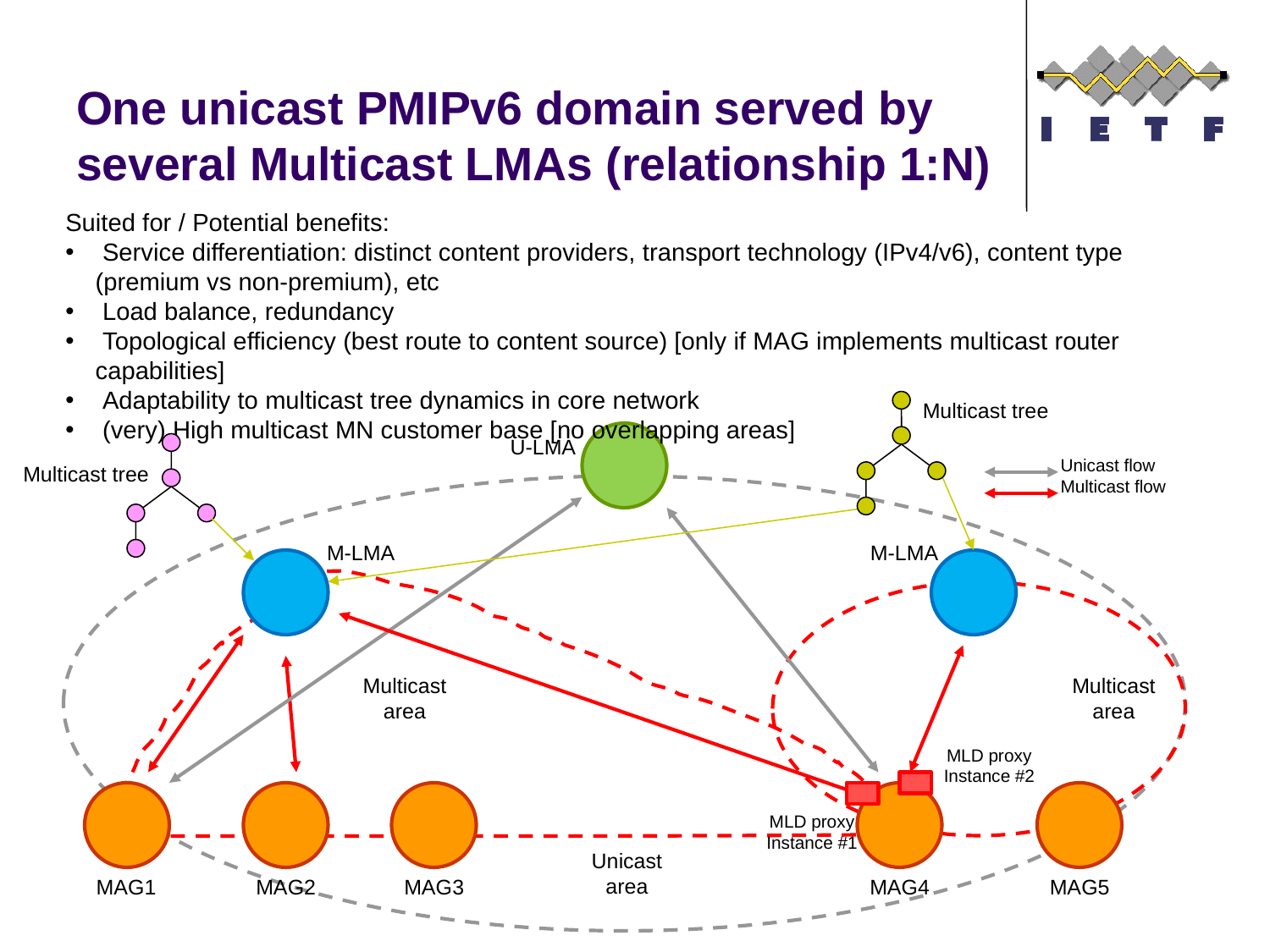

# One unicast PMIPv6 domain served by several Multicast LMAs (relationship 1:N)
Suited for / Potential benefits:
 Service differentiation: distinct content providers, transport technology (IPv4/v6), content type (premium vs non-premium), etc
 Load balance, redundancy
 Topological efficiency (best route to content source) [only if MAG implements multicast router capabilities]
 Adaptability to multicast tree dynamics in core network
 (very) High multicast MN customer base [no overlapping areas]

Multicast tree

U-LMA

Unicast flow
Multicast flow
Multicast tree

M-LMA
M-LMA

Multicast
area
Multicast
area
MLD proxy
Instance #2

MLD proxy
Instance #1
Unicast
area
MAG1
MAG2
MAG3
MAG4
MAG5